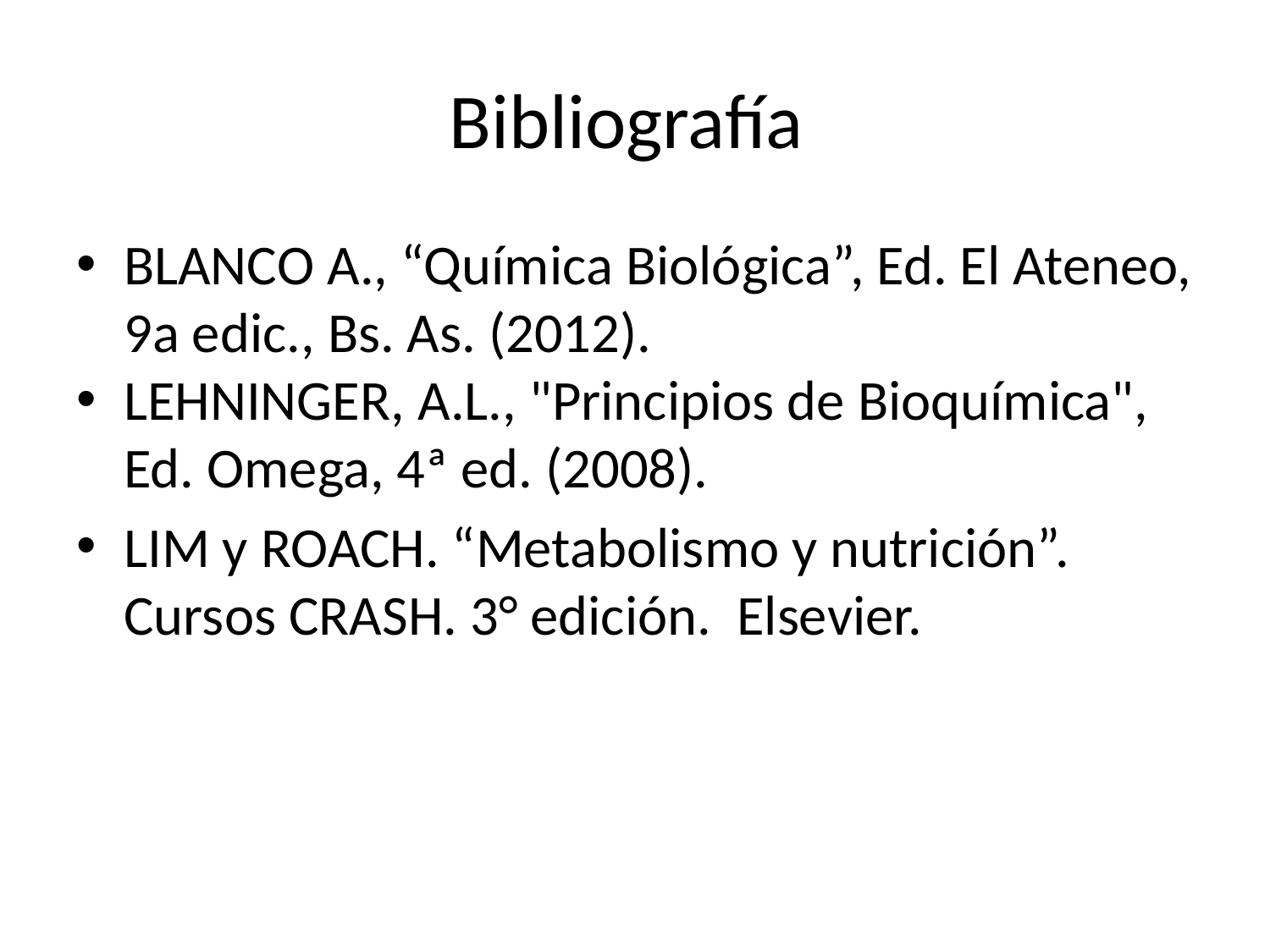

# Bibliografía
BLANCO A., “Química Biológica”, Ed. El Ateneo, 9a edic., Bs. As. (2012).
LEHNINGER, A.L., "Principios de Bioquímica", Ed. Omega, 4ª ed. (2008).
LIM y ROACH. “Metabolismo y nutrición”. Cursos CRASH. 3° edición.  Elsevier.